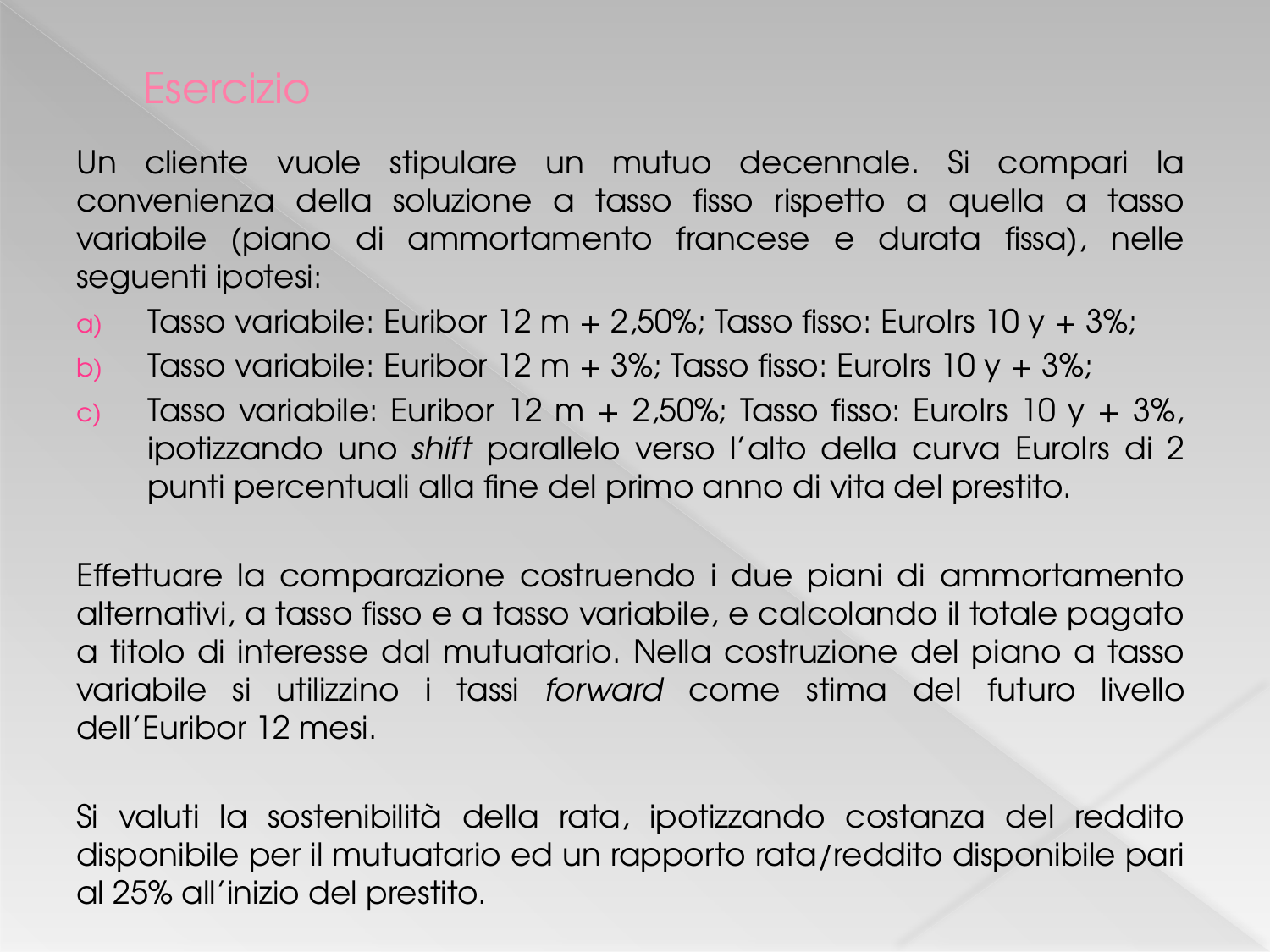

# Esercizio
Un cliente vuole stipulare un mutuo decennale. Si compari la convenienza della soluzione a tasso fisso rispetto a quella a tasso variabile (piano di ammortamento francese e durata fissa), nelle seguenti ipotesi:
Tasso variabile: Euribor 12 m + 2,50%; Tasso fisso: EuroIrs 10 y + 3%;
Tasso variabile: Euribor 12 m + 3%; Tasso fisso: EuroIrs 10 y + 3%;
Tasso variabile: Euribor 12 m + 2,50%; Tasso fisso: EuroIrs 10 y + 3%, ipotizzando uno shift parallelo verso l’alto della curva EuroIrs di 2 punti percentuali alla fine del primo anno di vita del prestito.

Effettuare la comparazione costruendo i due piani di ammortamento alternativi, a tasso fisso e a tasso variabile, e calcolando il totale pagato a titolo di interesse dal mutuatario. Nella costruzione del piano a tasso variabile si utilizzino i tassi forward come stima del futuro livello dell’Euribor 12 mesi.

Si valuti la sostenibilità della rata, ipotizzando costanza del reddito disponibile per il mutuatario ed un rapporto rata/reddito disponibile pari al 25% all’inizio del prestito.